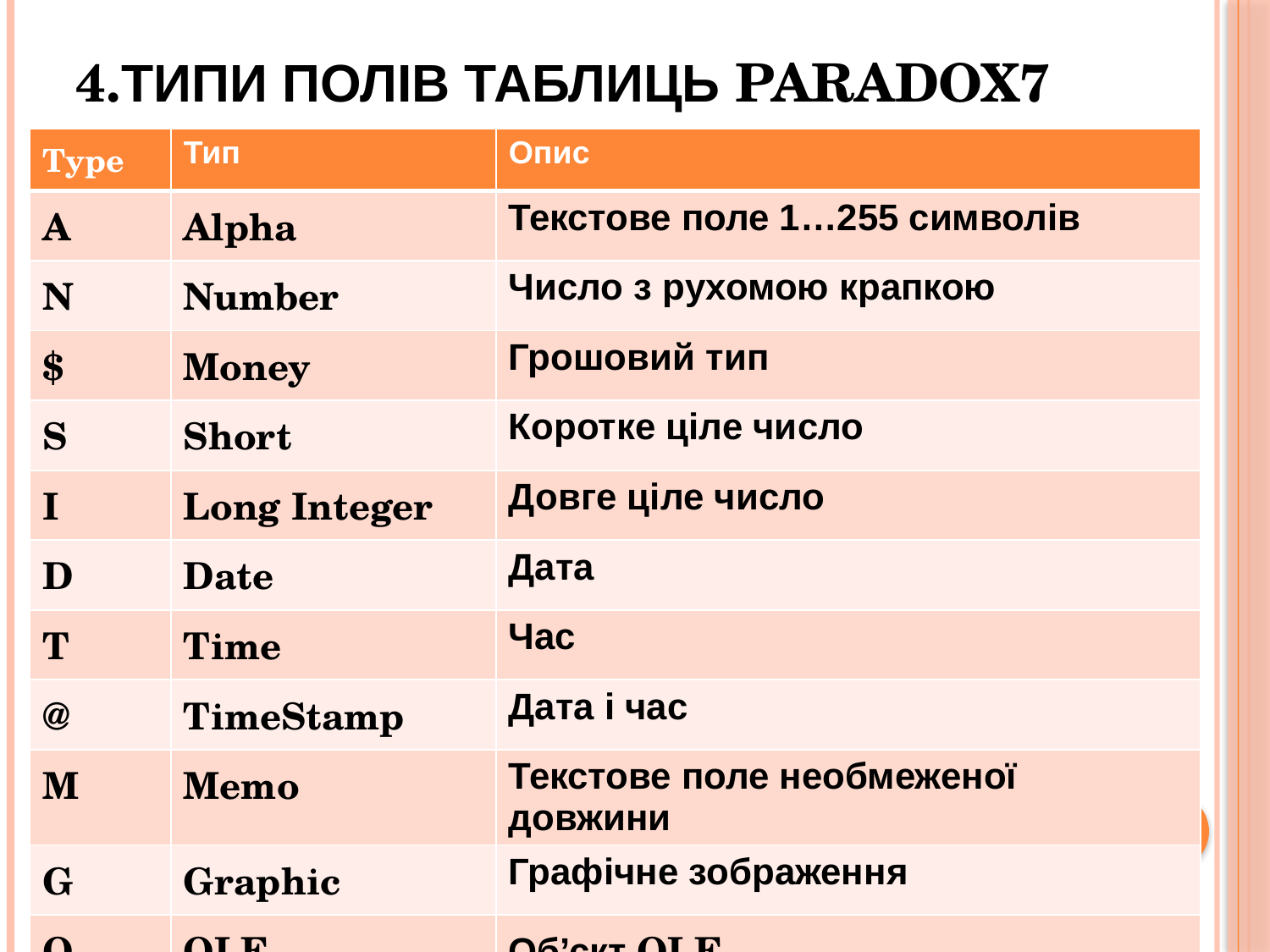

# 4.Типи полів таблиць Paradox7
| Type | Тип | Опис |
| --- | --- | --- |
| A | Alpha | Текстове поле 1…255 символів |
| N | Number | Число з рухомою крапкою |
| $ | Money | Грошовий тип |
| S | Short | Коротке ціле число |
| I | Long Integer | Довге ціле число |
| D | Date | Дата |
| T | Time | Час |
| @ | TimeStamp | Дата і час |
| M | Memo | Текстове поле необмеженої довжини |
| G | Graphic | Графічне зображення |
| O | OLE | Об’єкт OLE |
| + | Autoincrement | Автоінкрементне поле |